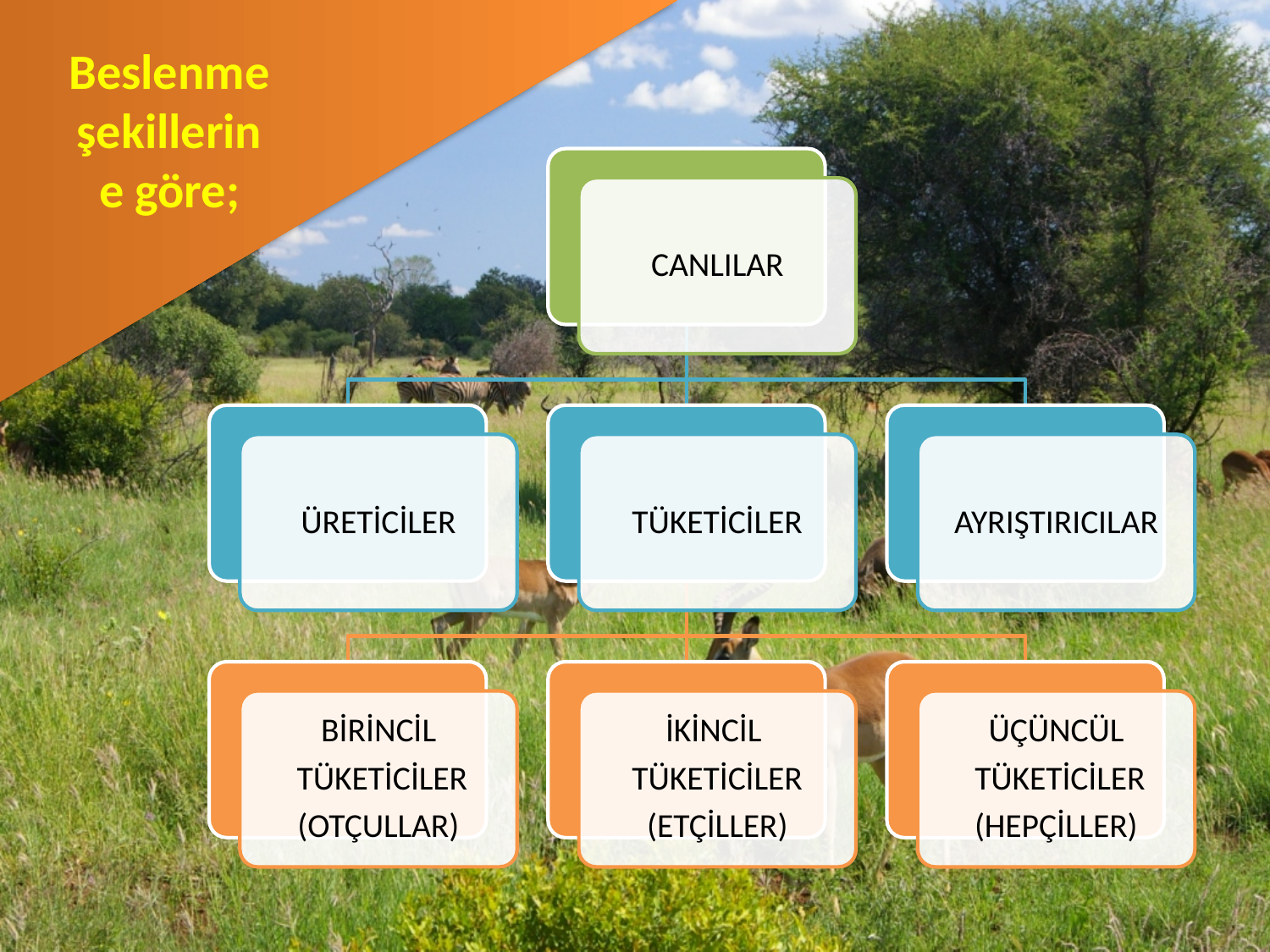

Beslenme şekillerine göre;
CANLILAR
ÜRETİCİLER
TÜKETİCİLER
BİRİNCİL
 TÜKETİCİLER
(OTÇULLAR)
İKİNCİL
TÜKETİCİLER
(ETÇİLLER)
ÜÇÜNCÜL
 TÜKETİCİLER
(HEPÇİLLER)
AYRIŞTIRICILAR